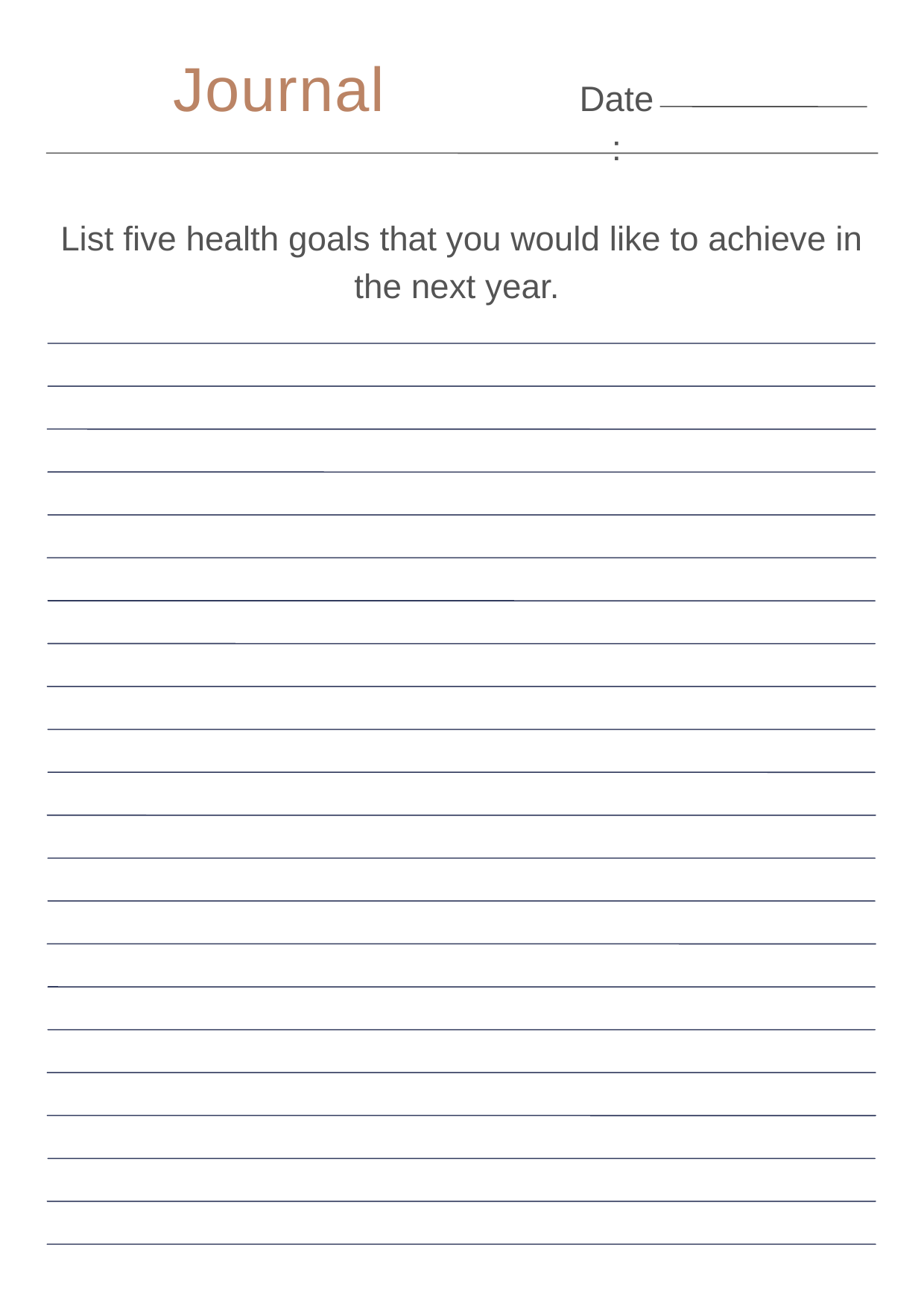

Journal
Date:

List five health goals that you would like to achieve in the next year.